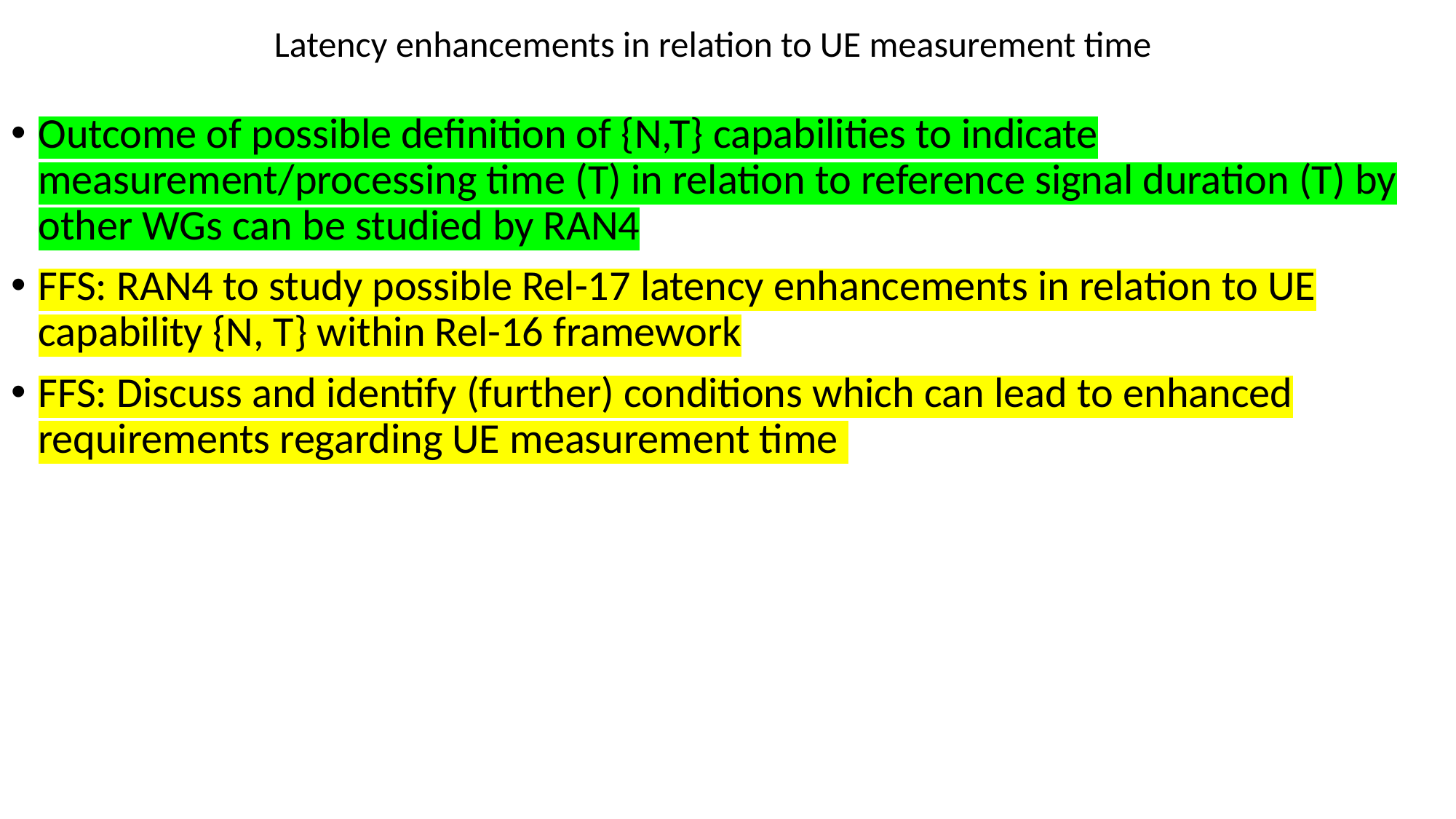

# Latency enhancements in relation to UE measurement time
Outcome of possible definition of {N,T} capabilities to indicate measurement/processing time (T) in relation to reference signal duration (T) by other WGs can be studied by RAN4
FFS: RAN4 to study possible Rel-17 latency enhancements in relation to UE capability {N, T} within Rel-16 framework
FFS: Discuss and identify (further) conditions which can lead to enhanced requirements regarding UE measurement time